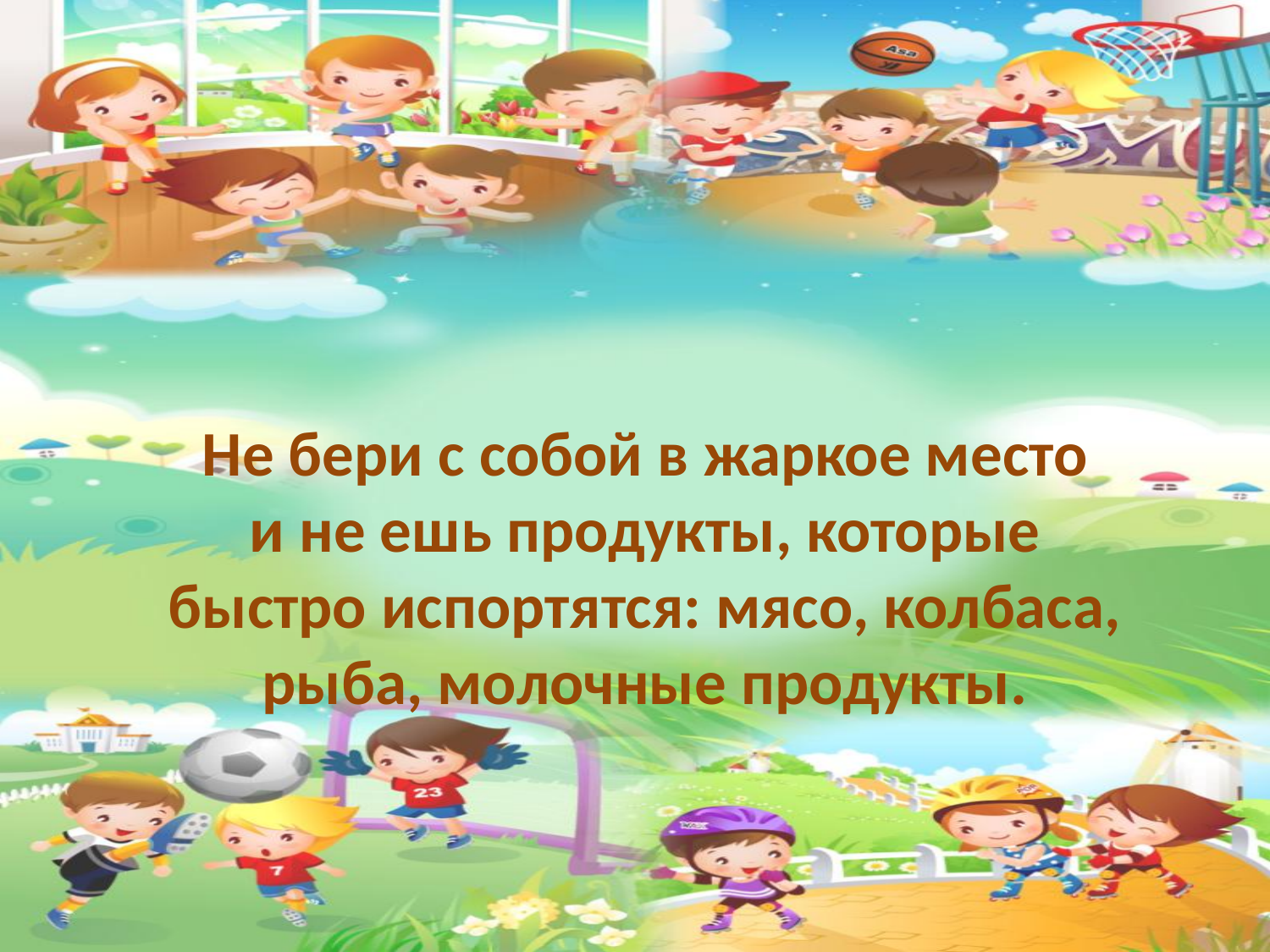

Не бери с собой в жаркое место и не ешь продукты, которые быстро испортятся: мясо, колбаса, рыба, молочные продукты.